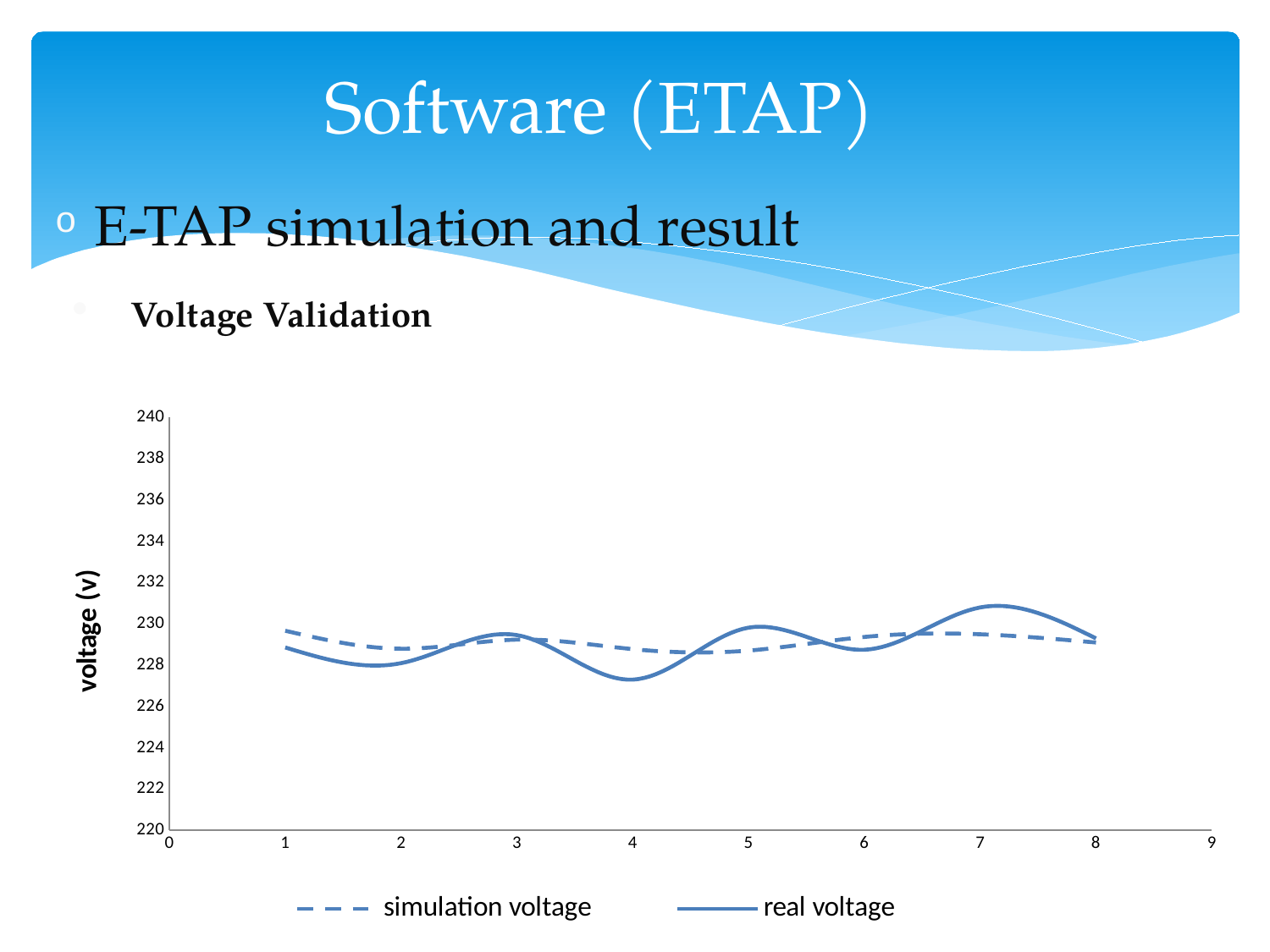

Software (ETAP)
E-TAP simulation and result
Voltage Validation

### Chart

| Category |  |  |
|---|---|---|